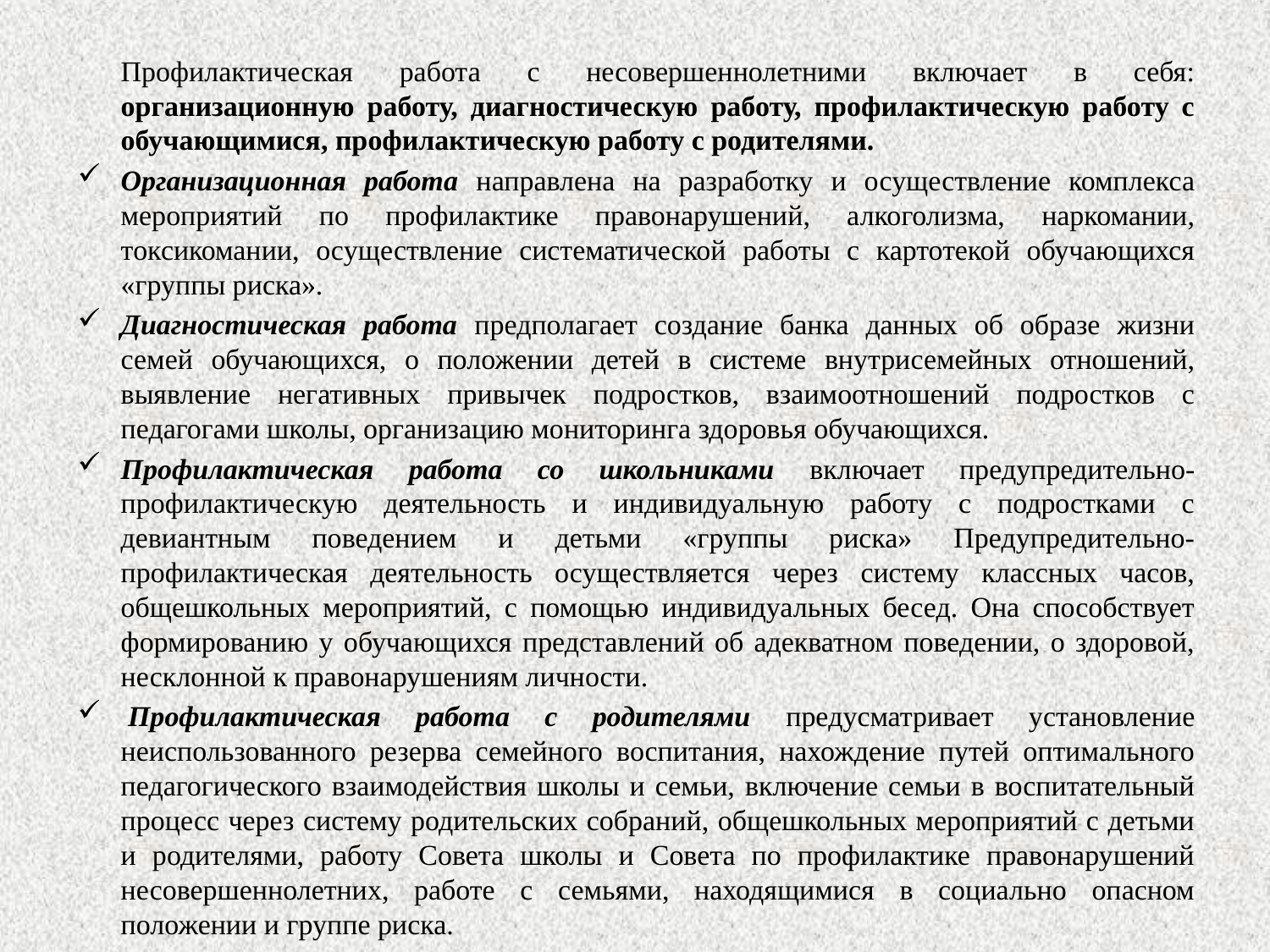

Профилактическая работа с несовершеннолетними включает в себя: организационную работу, диагностическую работу, профилактическую работу с обучающимися, профилактическую работу с родителями.
Организационная работа направлена на разработку и осуществление комплекса мероприятий по профилактике правонарушений, алкоголизма, наркомании, токсикомании, осуществление систематической работы с картотекой обучающихся «группы риска».
Диагностическая работа предполагает создание банка данных об образе жизни семей обучающихся, о положении детей в системе внутрисемейных отношений, выявление негативных привычек подростков, взаимоотношений подростков с педагогами школы, организацию мониторинга здоровья обучающихся.
Профилактическая работа со школьниками включает предупредительно-профилактическую деятельность и индивидуальную работу с подростками с девиантным поведением и детьми «группы риска» Предупредительно-профилактическая деятельность осуществляется через систему классных часов, общешкольных мероприятий, с помощью индивидуальных бесед. Она способствует формированию у обучающихся представлений об адекватном поведении, о здоровой, несклонной к правонарушениям личности.
 Профилактическая работа с родителями предусматривает установление неиспользованного резерва семейного воспитания, нахождение путей оптимального педагогического взаимодействия школы и семьи, включение семьи в воспитательный процесс через систему родительских собраний, общешкольных мероприятий с детьми и родителями, работу Совета школы и Совета по профилактике правонарушений несовершеннолетних, работе с семьями, находящимися в социально опасном положении и группе риска.